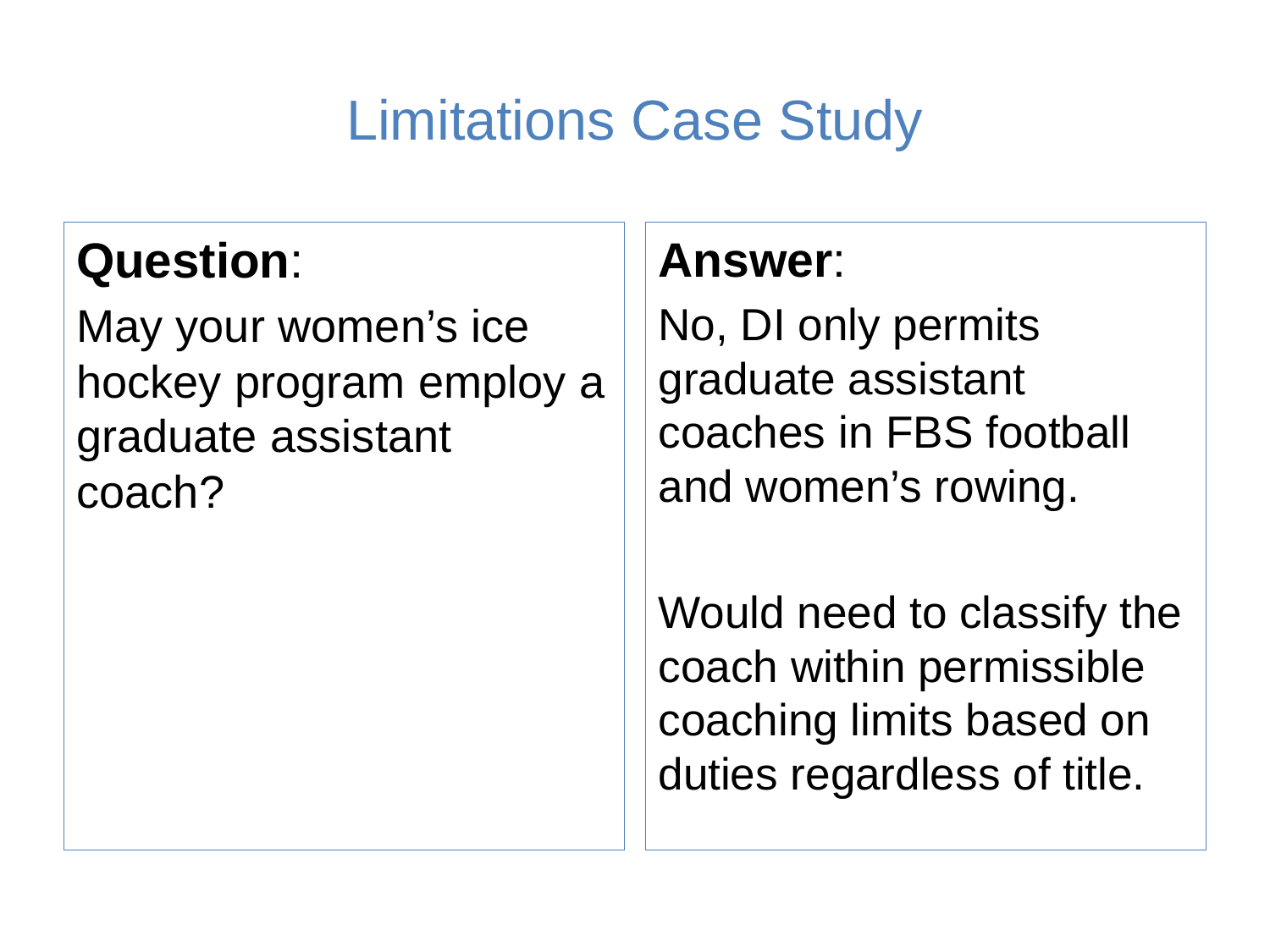

# Limitations Case Study
Question:
May your women’s ice hockey program employ a graduate assistant coach?
Answer:
No, DI only permits graduate assistant coaches in FBS football and women’s rowing.

Would need to classify the coach within permissible coaching limits based on duties regardless of title.